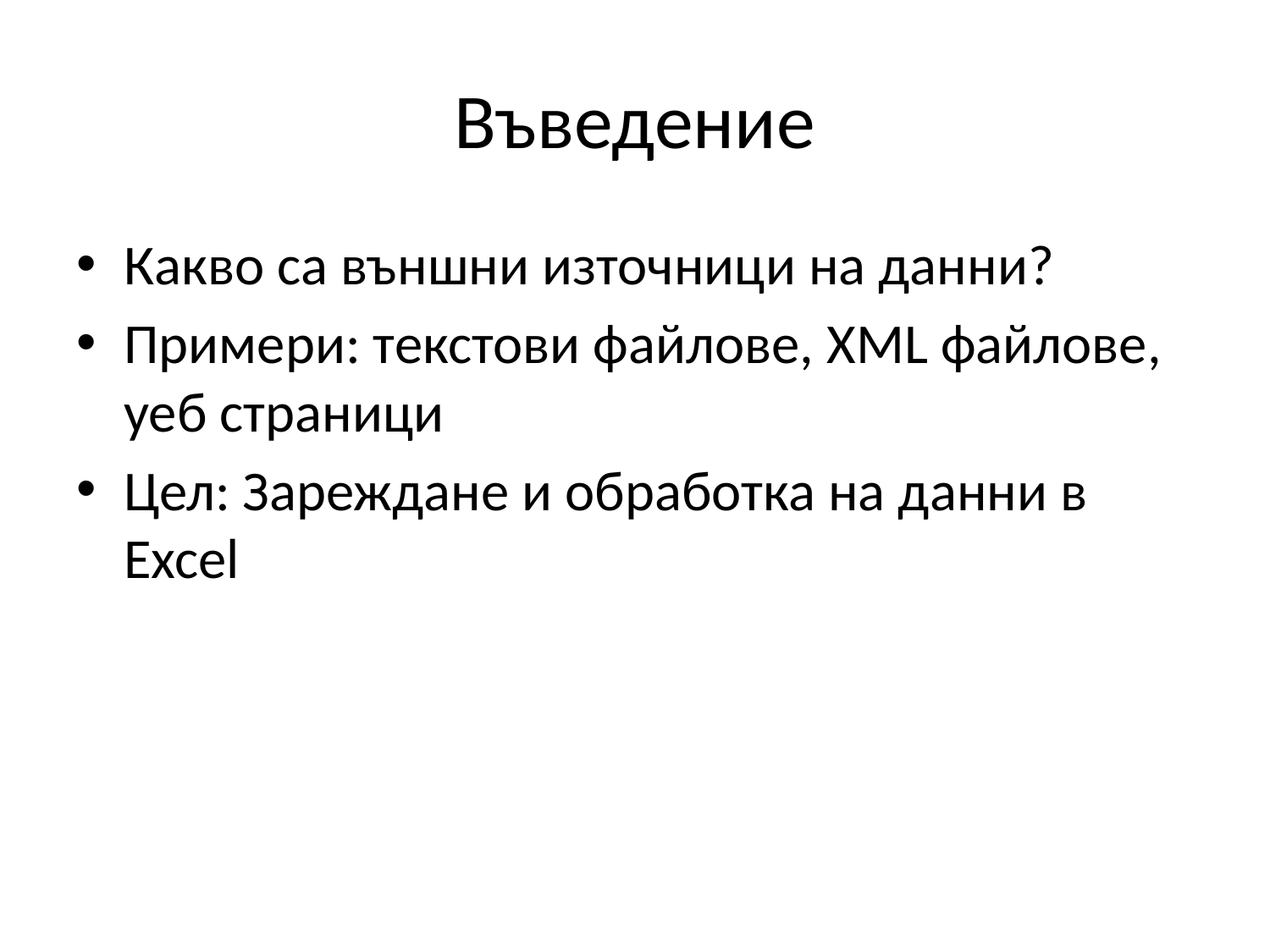

# Въведение
Какво са външни източници на данни?
Примери: текстови файлове, XML файлове, уеб страници
Цел: Зареждане и обработка на данни в Excel